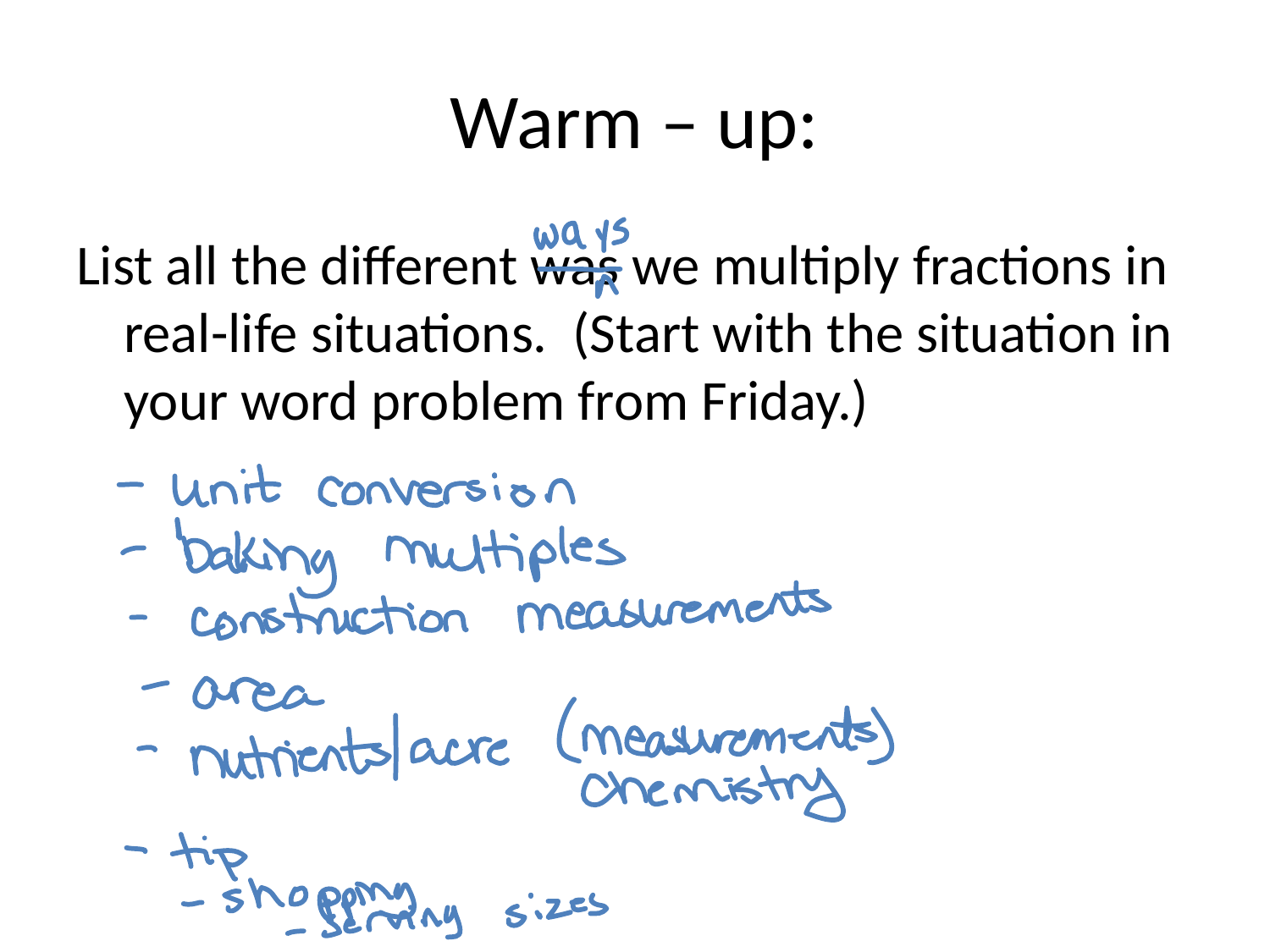

# Warm – up:
List all the different was we multiply fractions in real-life situations.  (Start with the situation in your word problem from Friday.)